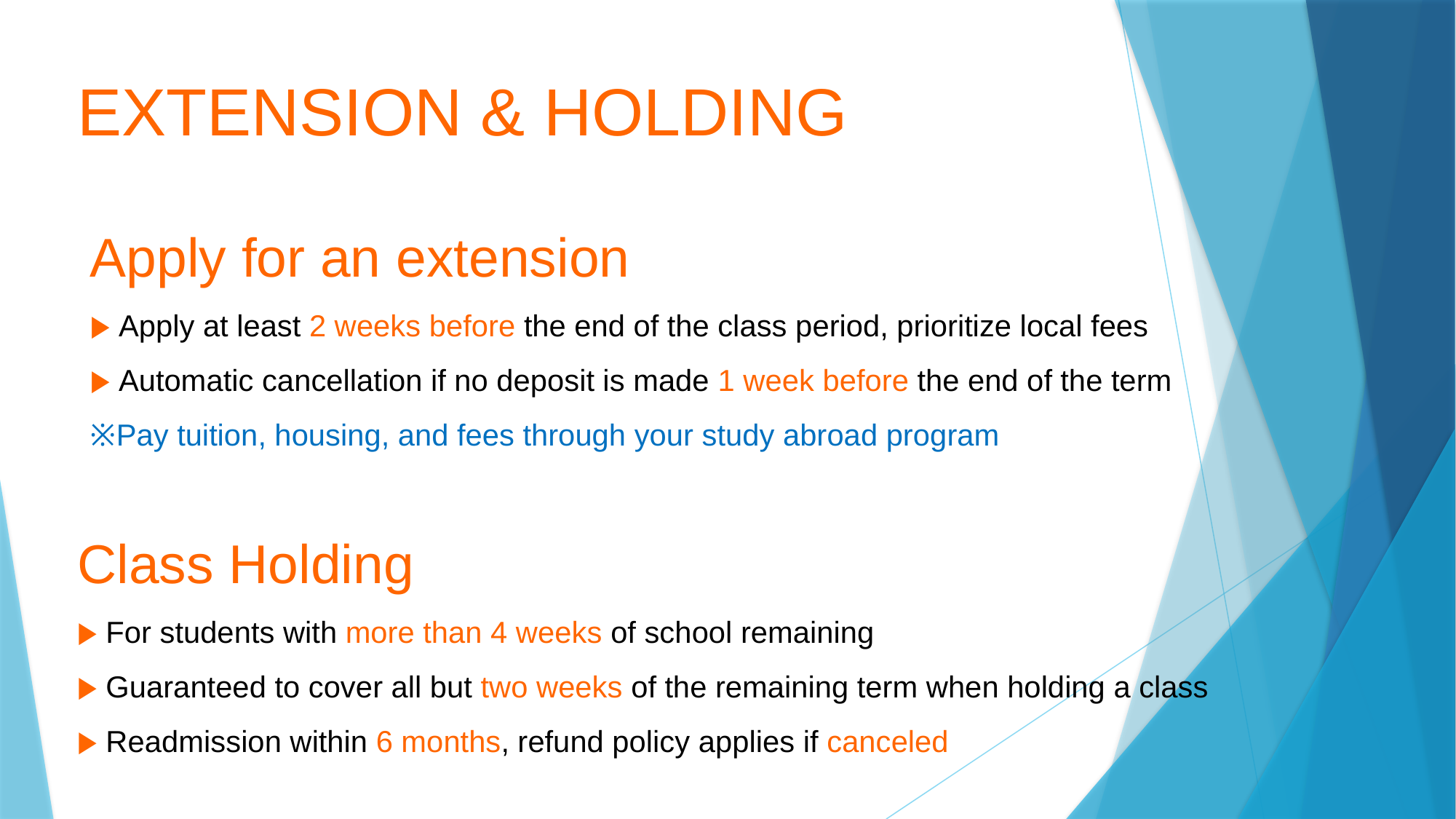

EXTENSION & HOLDING
Apply for an extension
▶ Apply at least 2 weeks before the end of the class period, prioritize local fees
▶ Automatic cancellation if no deposit is made 1 week before the end of the term
※ Pay tuition, housing, and fees through your study abroad program
Class Holding
▶ For students with more than 4 weeks of school remaining
▶ Guaranteed to cover all but two weeks of the remaining term when holding a class
▶ Readmission within 6 months, refund policy applies if canceled